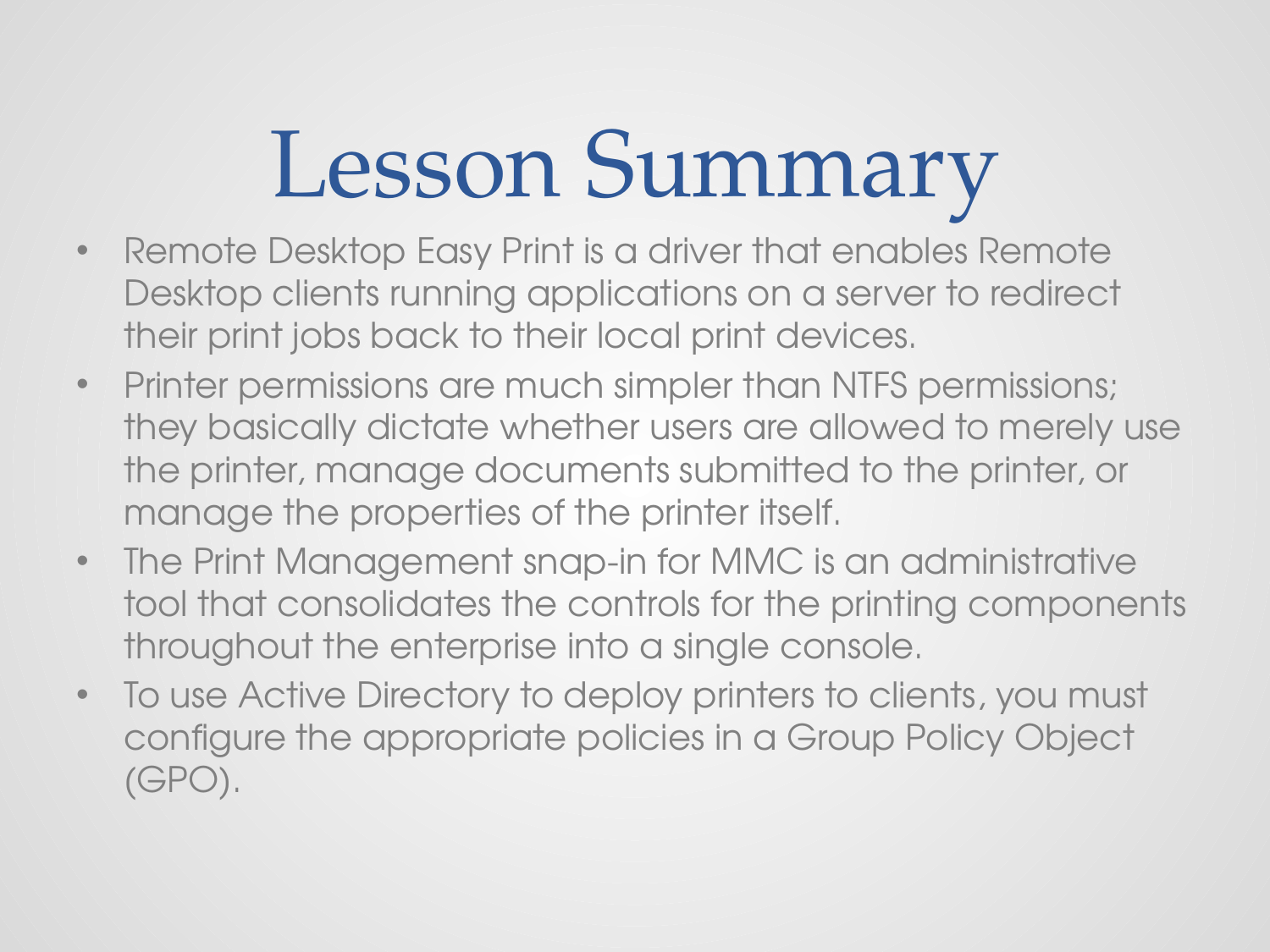

# Lesson Summary
Remote Desktop Easy Print is a driver that enables Remote Desktop clients running applications on a server to redirect their print jobs back to their local print devices.
Printer permissions are much simpler than NTFS permissions; they basically dictate whether users are allowed to merely use the printer, manage documents submitted to the printer, or manage the properties of the printer itself.
The Print Management snap-in for MMC is an administrative tool that consolidates the controls for the printing components throughout the enterprise into a single console.
To use Active Directory to deploy printers to clients, you must configure the appropriate policies in a Group Policy Object (GPO).
© 2013 John Wiley & Sons, Inc.
38